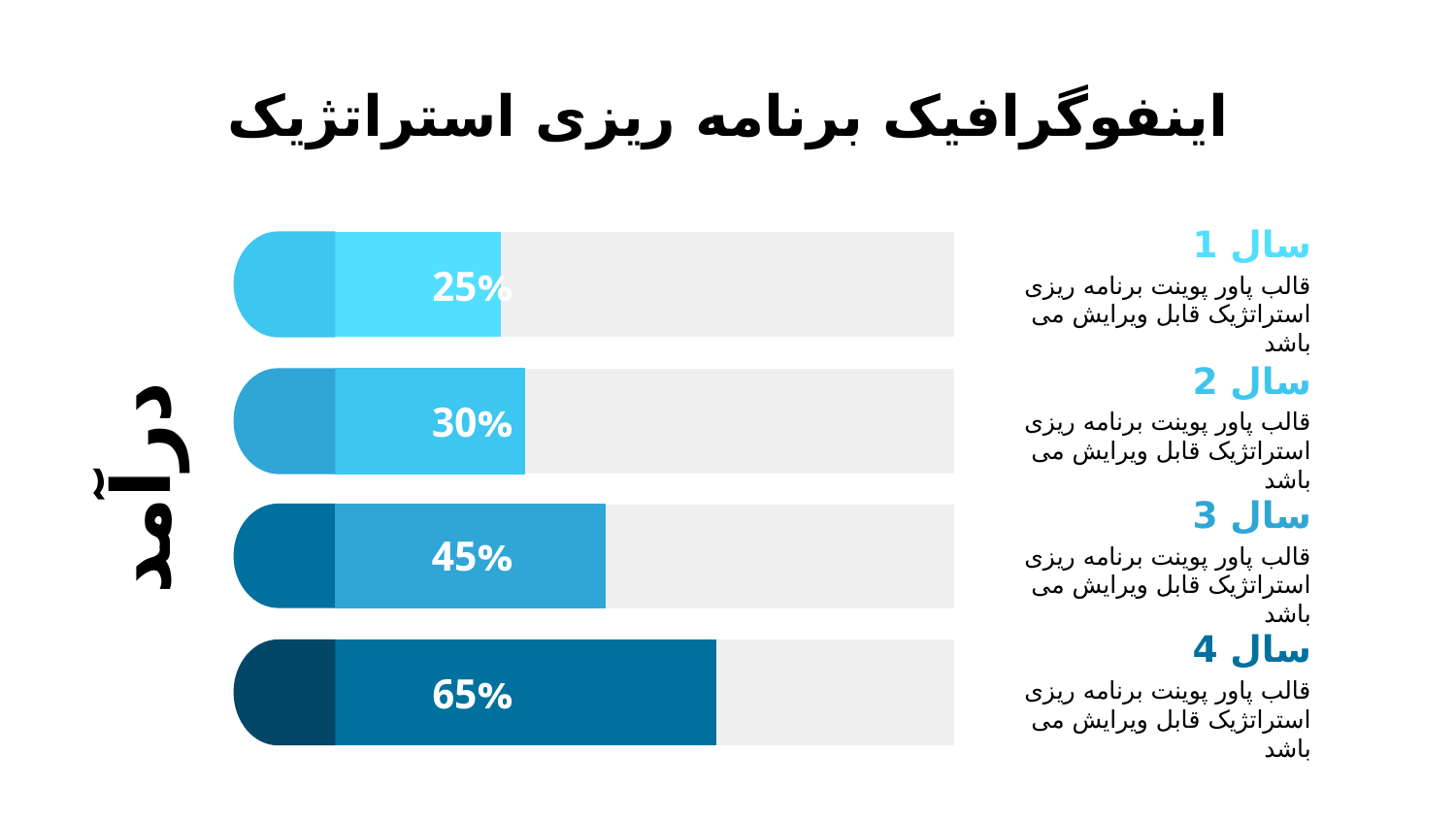

# اینفوگرافیک برنامه ریزی استراتژیک
سال 1

25%
قالب پاور پوینت برنامه ریزی استراتژیک قابل ویرایش می باشد
سال 2
30%

قالب پاور پوینت برنامه ریزی استراتژیک قابل ویرایش می باشد
درآمد
سال 3
45%
100%

قالب پاور پوینت برنامه ریزی استراتژیک قابل ویرایش می باشد
سال 4
65%

قالب پاور پوینت برنامه ریزی استراتژیک قابل ویرایش می باشد